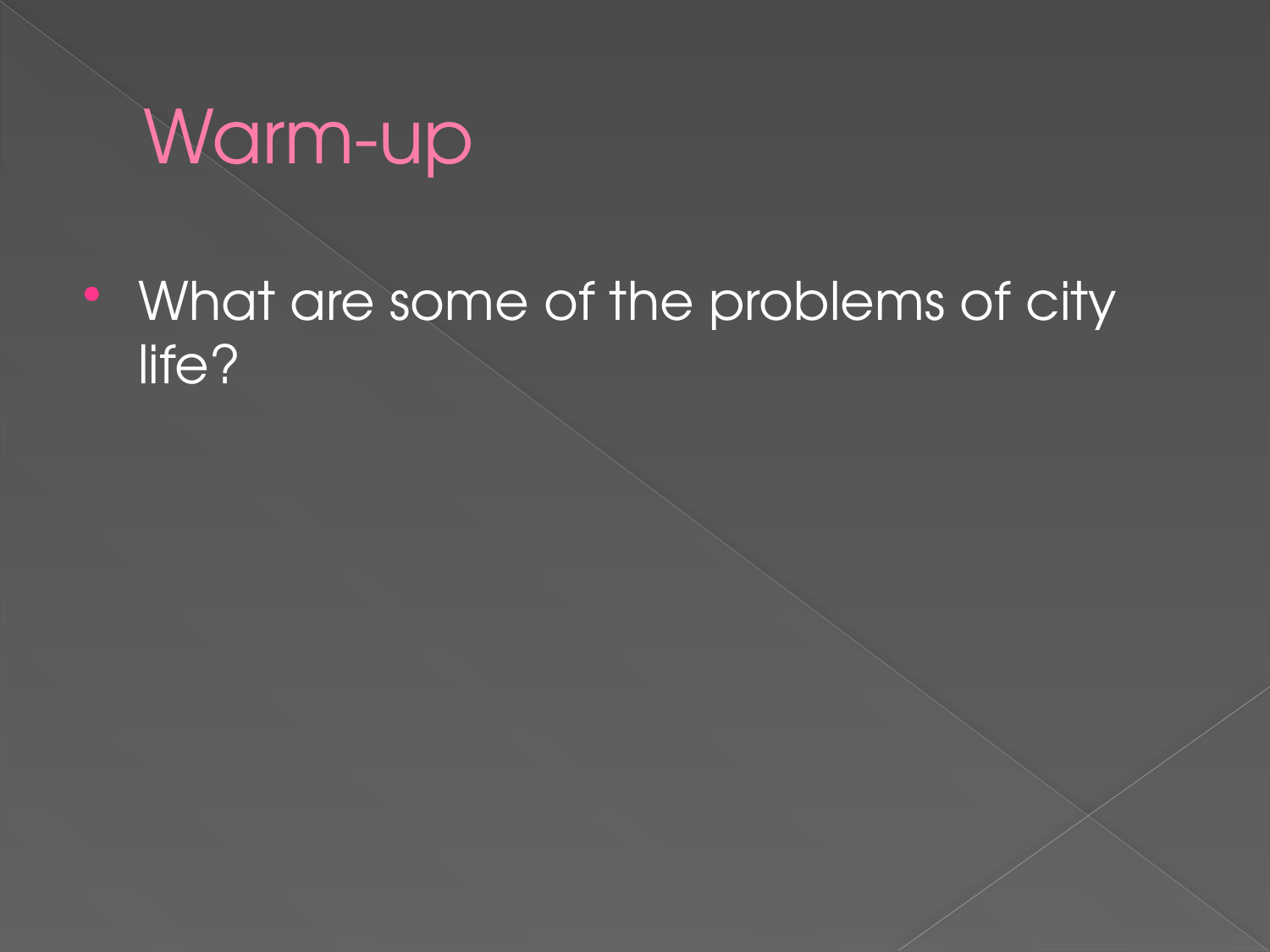

# Warm-up
What are some of the problems of city life?